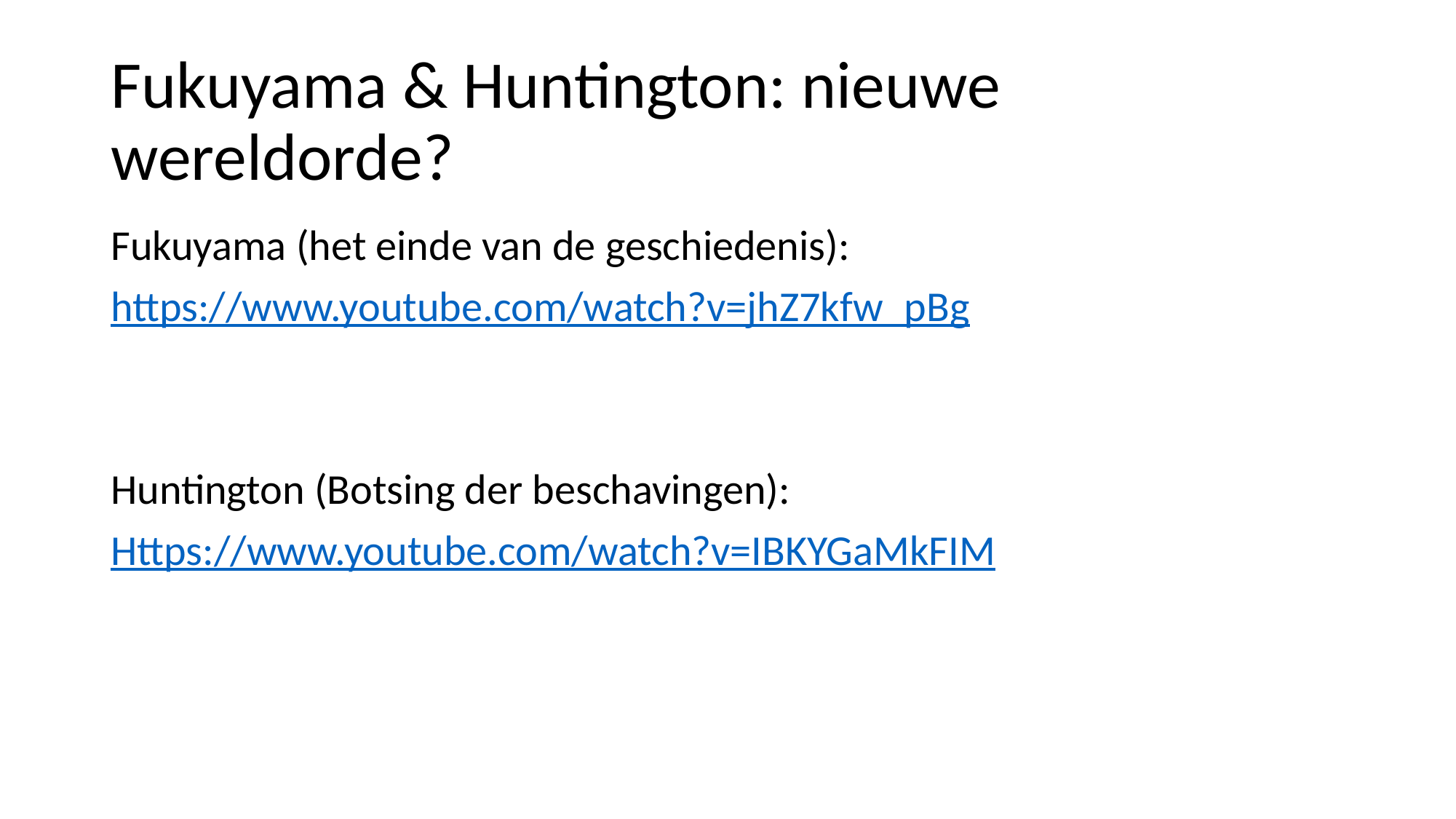

# Fukuyama & Huntington: nieuwe wereldorde?
Fukuyama (het einde van de geschiedenis):
https://www.youtube.com/watch?v=jhZ7kfw_pBg

Huntington (Botsing der beschavingen):
Https://www.youtube.com/watch?v=IBKYGaMkFIM